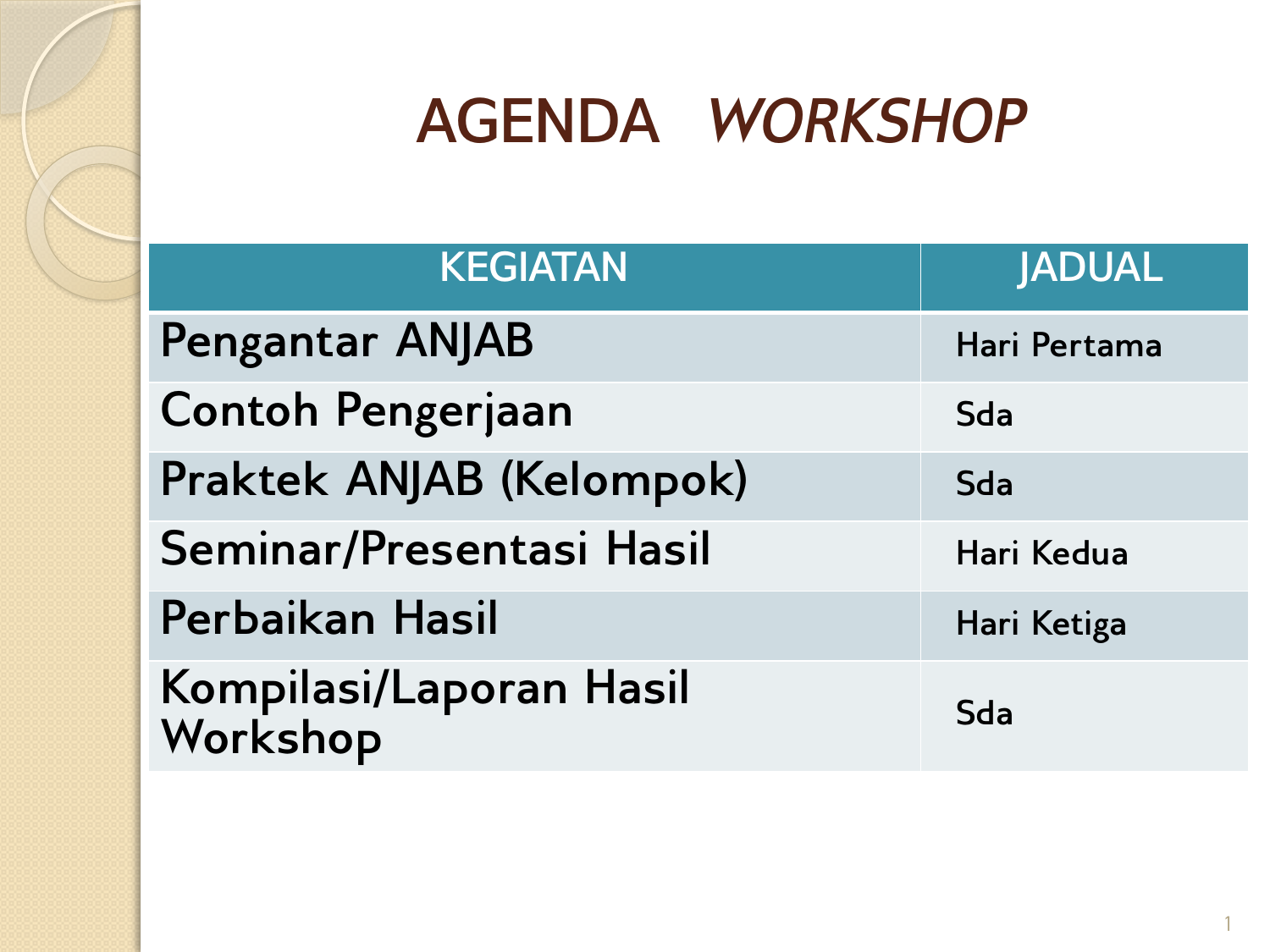

# AGENDA  WORKSHOP
| KEGIATAN | JADUAL |
| --- | --- |
| Pengantar ANJAB | Hari Pertama |
| Contoh Pengerjaan | Sda |
| Praktek ANJAB (Kelompok) | Sda |
| Seminar/Presentasi Hasil | Hari Kedua |
| Perbaikan Hasil | Hari Ketiga |
| Kompilasi/Laporan Hasil Workshop | Sda |
1